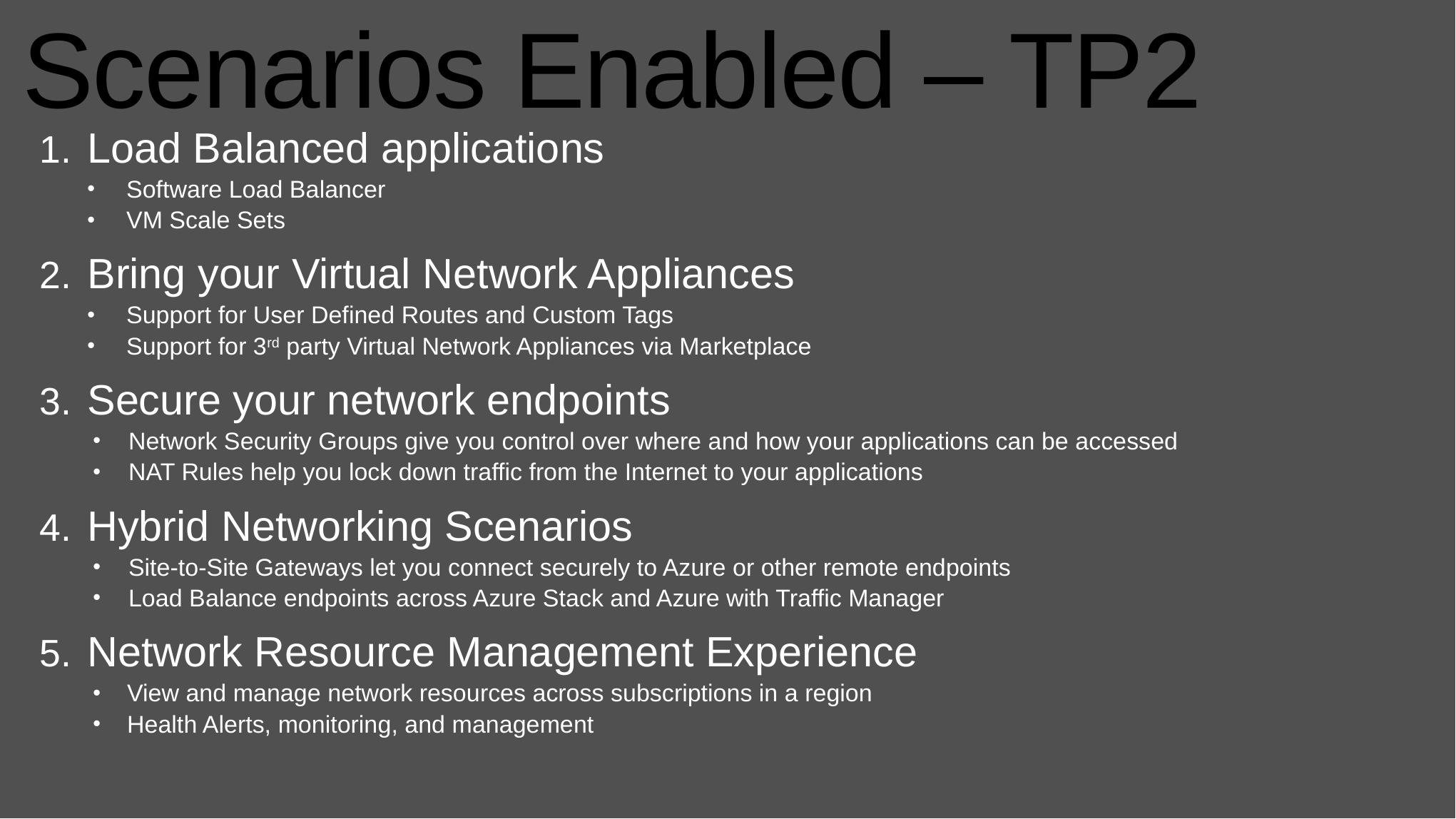

# Scenarios Enabled – TP2

Load Balanced applications
Software Load Balancer
VM Scale Sets
Bring your Virtual Network Appliances
Support for User Defined Routes and Custom Tags
Support for 3rd party Virtual Network Appliances via Marketplace
Secure your network endpoints
Network Security Groups give you control over where and how your applications can be accessed
NAT Rules help you lock down traffic from the Internet to your applications
Hybrid Networking Scenarios
Site-to-Site Gateways let you connect securely to Azure or other remote endpoints
Load Balance endpoints across Azure Stack and Azure with Traffic Manager
Network Resource Management Experience
View and manage network resources across subscriptions in a region
Health Alerts, monitoring, and management